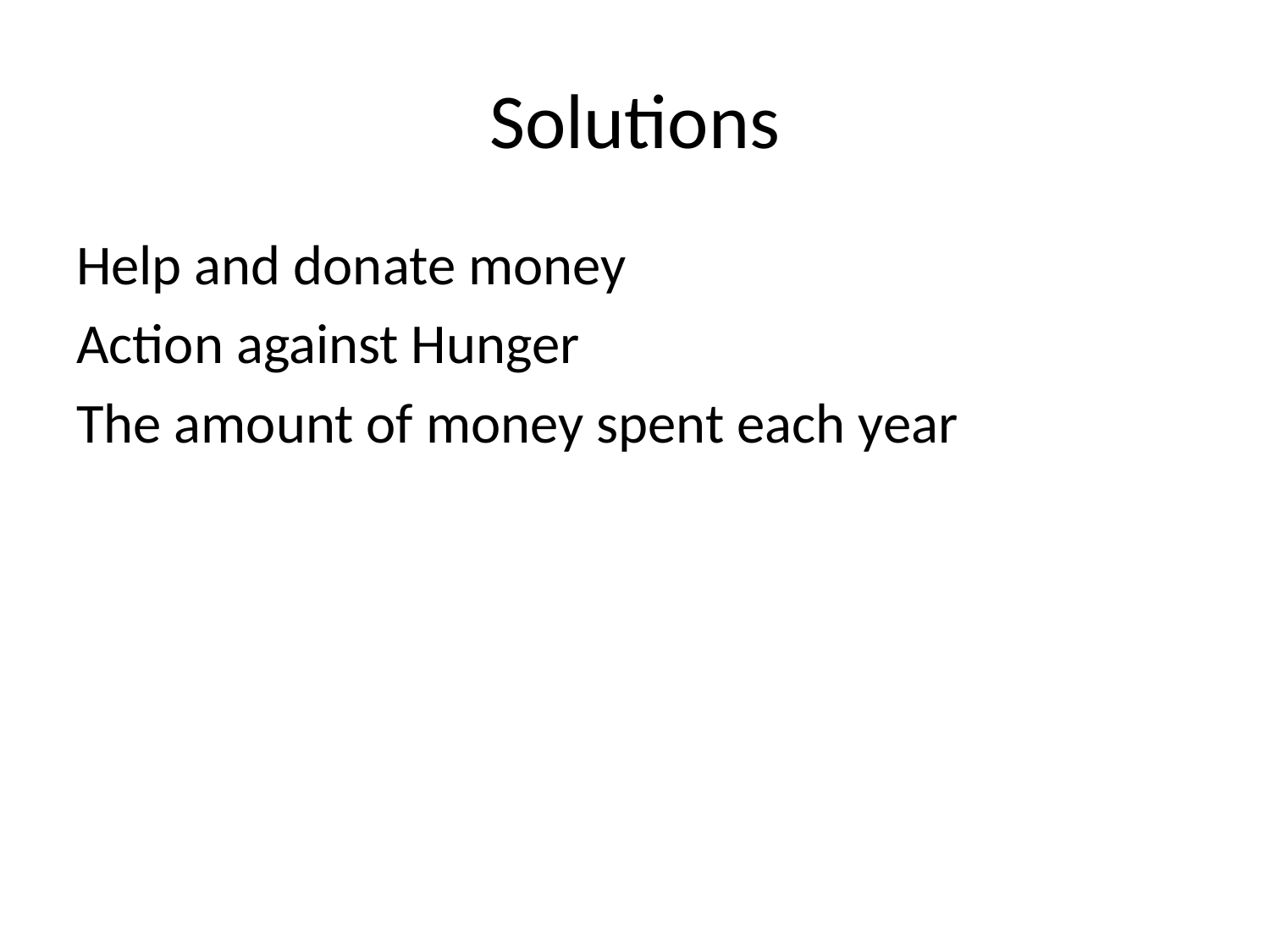

# Solutions
Help and donate money
Action against Hunger
The amount of money spent each year